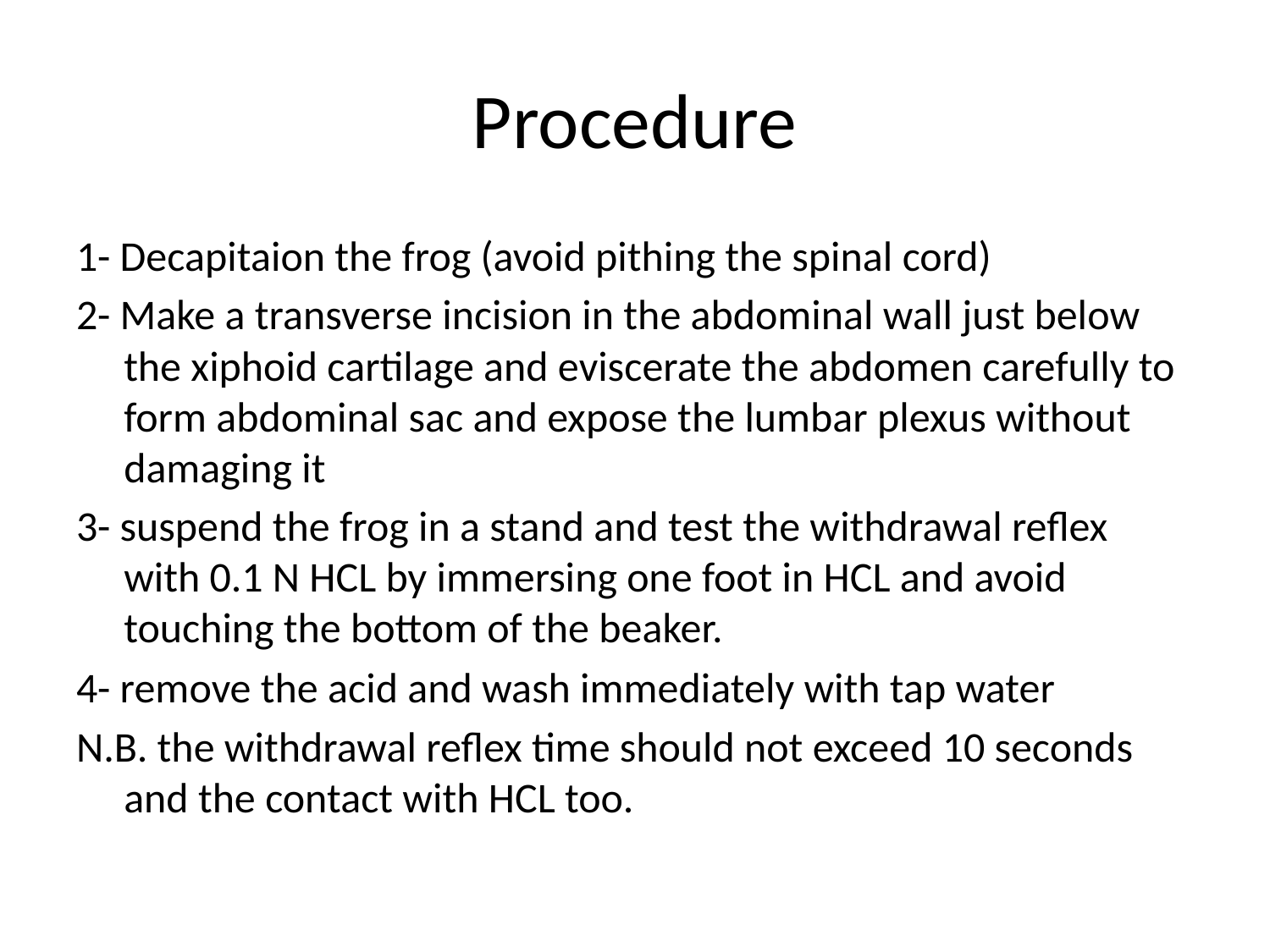

# Procedure
1- Decapitaion the frog (avoid pithing the spinal cord)
2- Make a transverse incision in the abdominal wall just below the xiphoid cartilage and eviscerate the abdomen carefully to form abdominal sac and expose the lumbar plexus without damaging it
3- suspend the frog in a stand and test the withdrawal reflex with 0.1 N HCL by immersing one foot in HCL and avoid touching the bottom of the beaker.
4- remove the acid and wash immediately with tap water
N.B. the withdrawal reflex time should not exceed 10 seconds and the contact with HCL too.